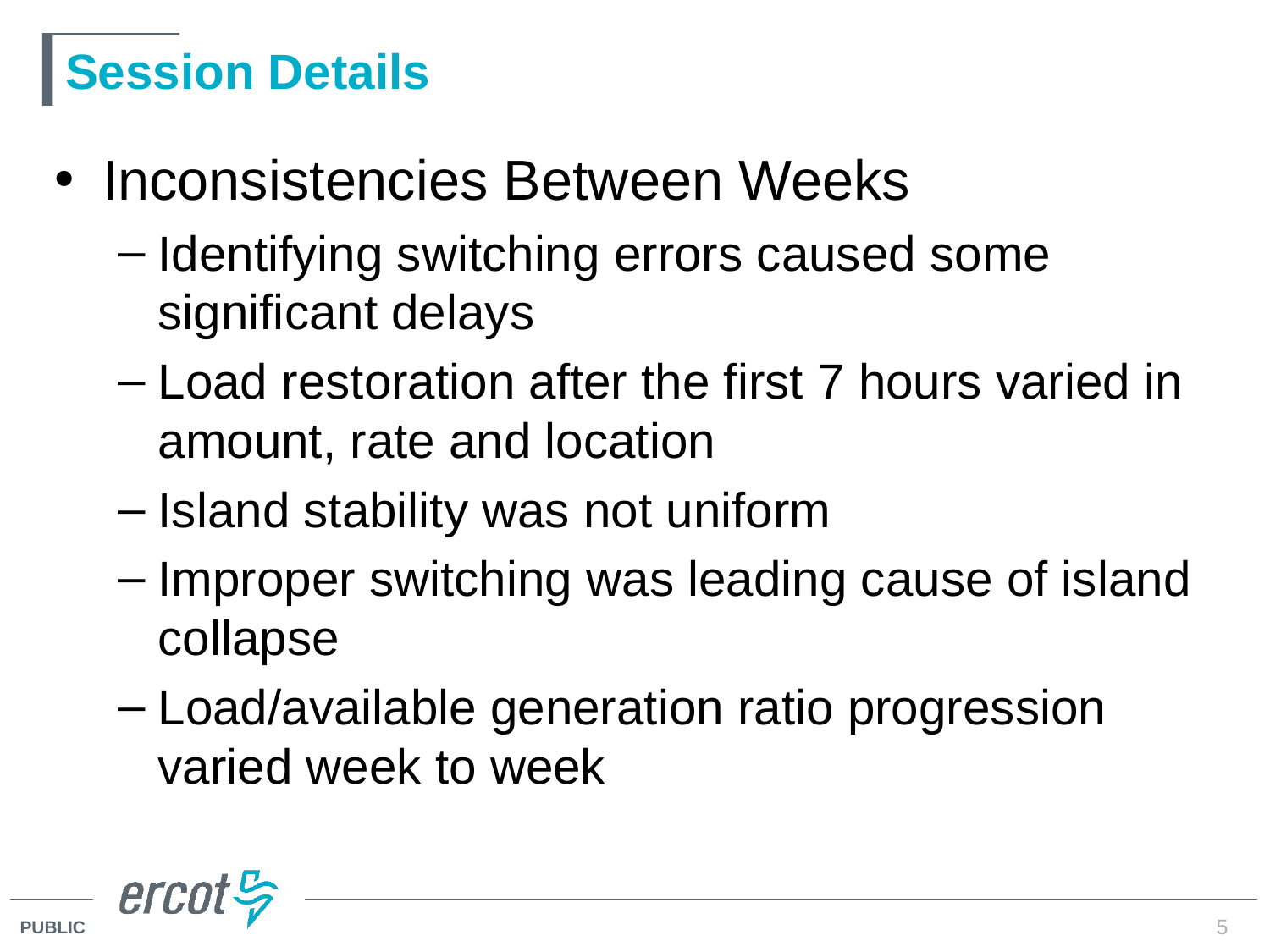

# Session Details
Inconsistencies Between Weeks
Identifying switching errors caused some significant delays
Load restoration after the first 7 hours varied in amount, rate and location
Island stability was not uniform
Improper switching was leading cause of island collapse
Load/available generation ratio progression varied week to week
5